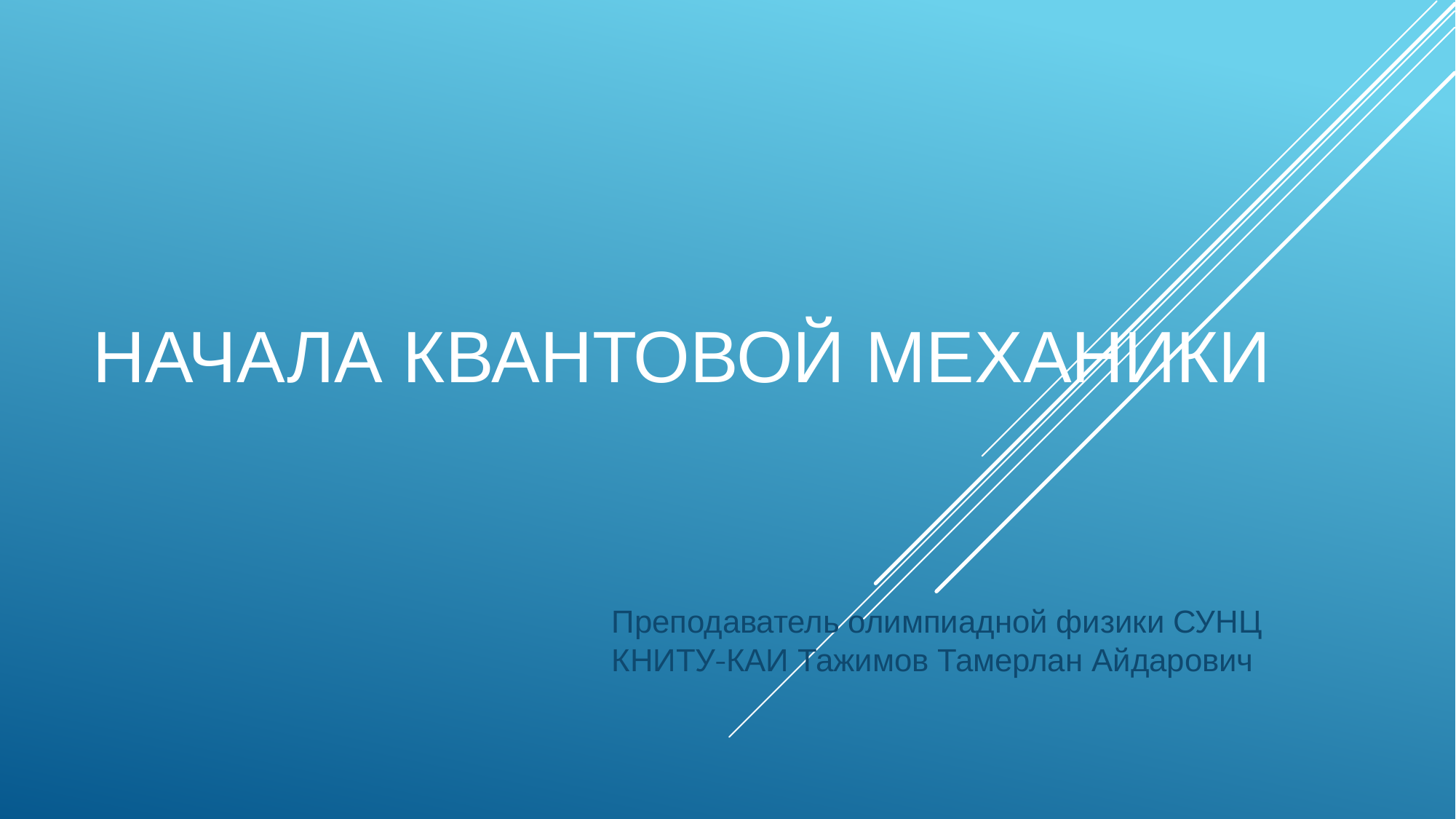

# Начала Квантовой механики
Преподаватель олимпиадной физики СУНЦ КНИТУ-КАИ Тажимов Тамерлан Айдарович